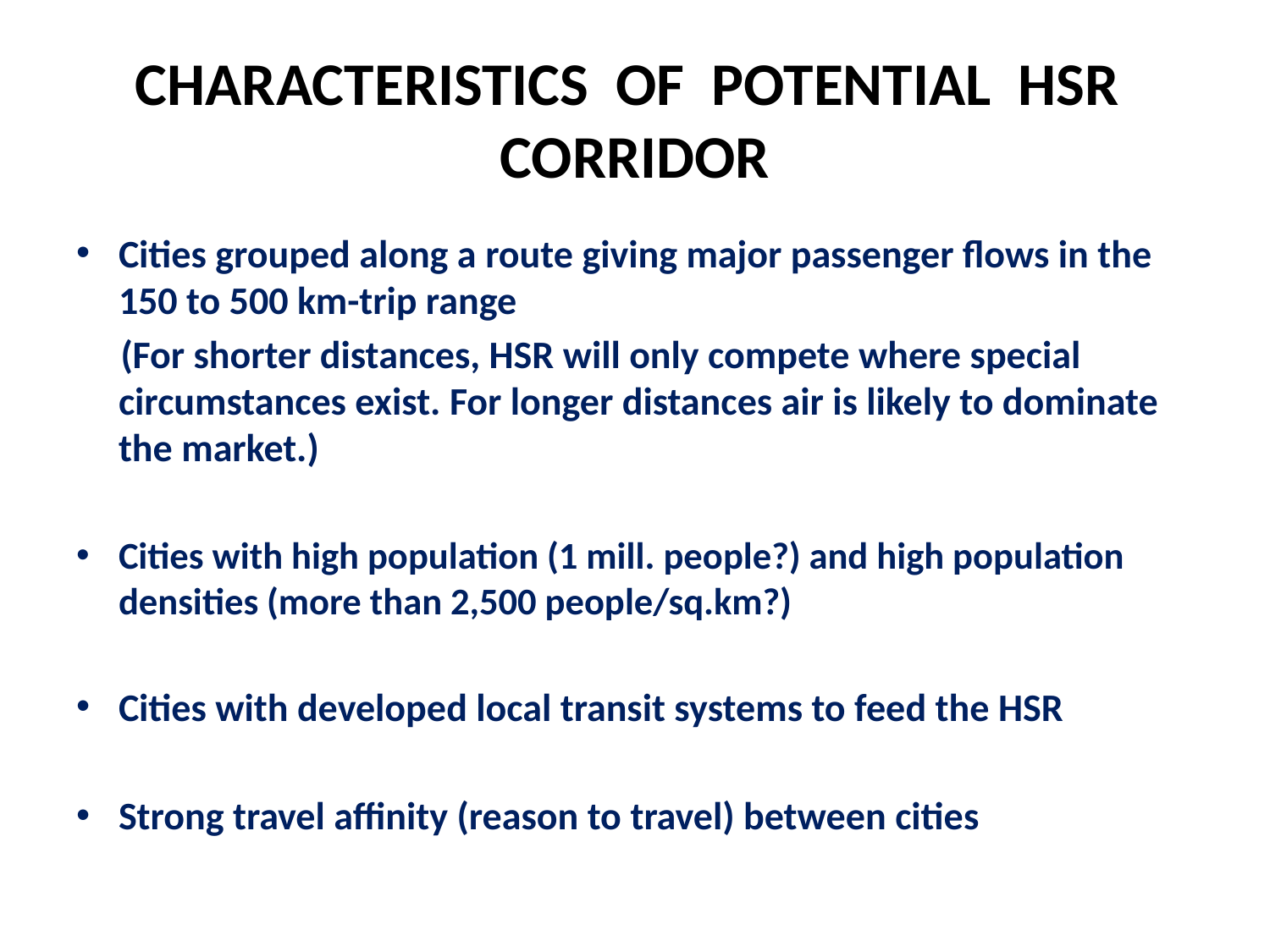

# CHARACTERISTICS  OF  POTENTIAL  HSR  CORRIDOR
Cities grouped along a route giving major passenger flows in the 150 to 500 km-trip range
     (For shorter distances, HSR will only compete where special circumstances exist. For longer distances air is likely to dominate the market.)

Cities with high population (1 mill. people?) and high population densities (more than 2,500 people/sq.km?)

Cities with developed local transit systems to feed the HSR

Strong travel affinity (reason to travel) between cities